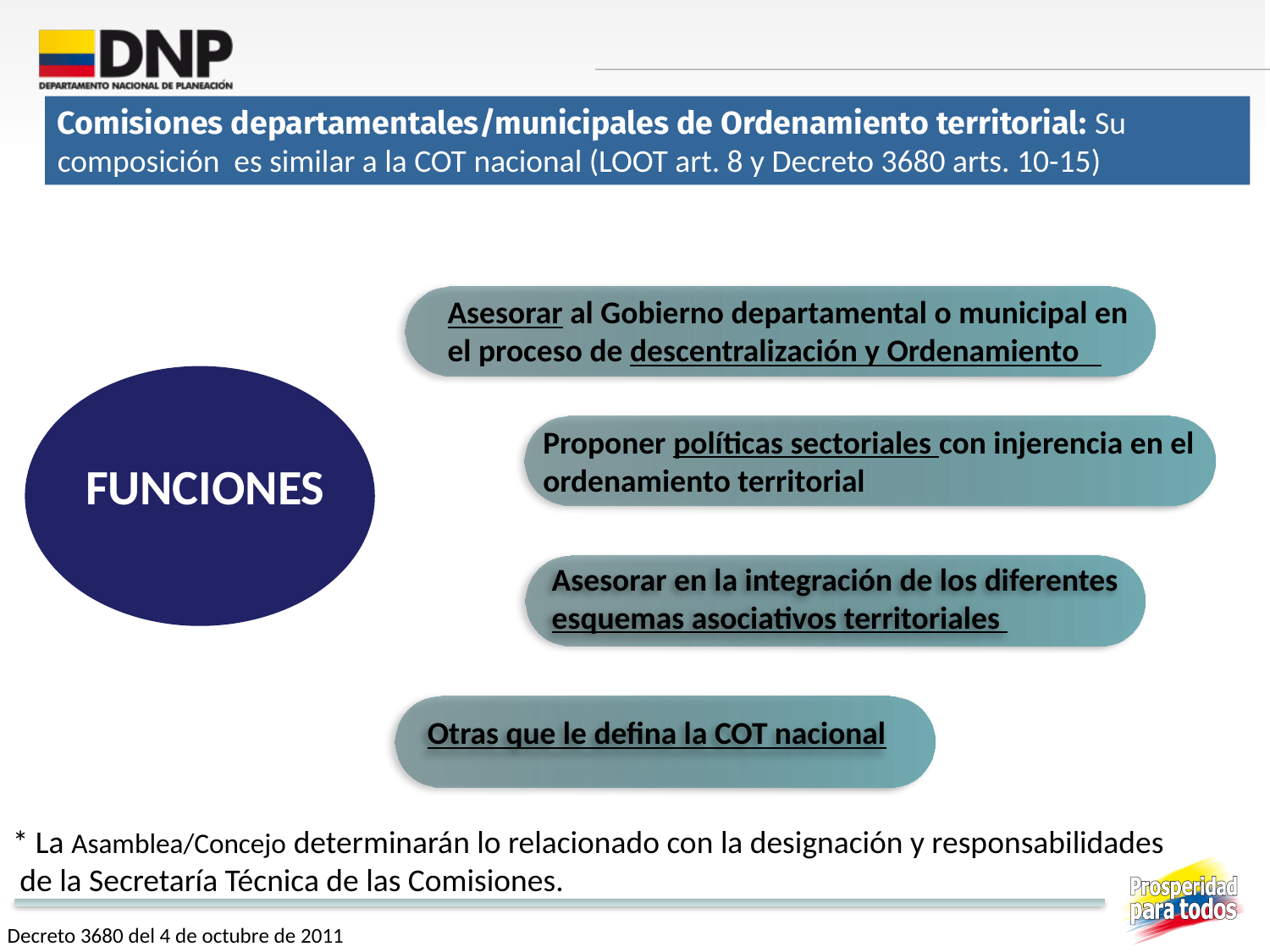

Comisiones departamentales/municipales de Ordenamiento territorial: Su composición  es similar a la COT nacional (LOOT art. 8 y Decreto 3680 arts. 10-15)

Asesorar al Gobierno departamental o municipal en el proceso de descentralización y Ordenamiento

Proponer políticas sectoriales con injerencia en el ordenamiento territorial

FUNCIONES

Asesorar en la integración de los diferentes esquemas asociativos territoriales

Otras que le defina la COT nacional
* La Asamblea/Concejo determinarán lo relacionado con la designación y responsabilidades
 de la Secretaría Técnica de las Comisiones.
Decreto 3680 del 4 de octubre de 2011